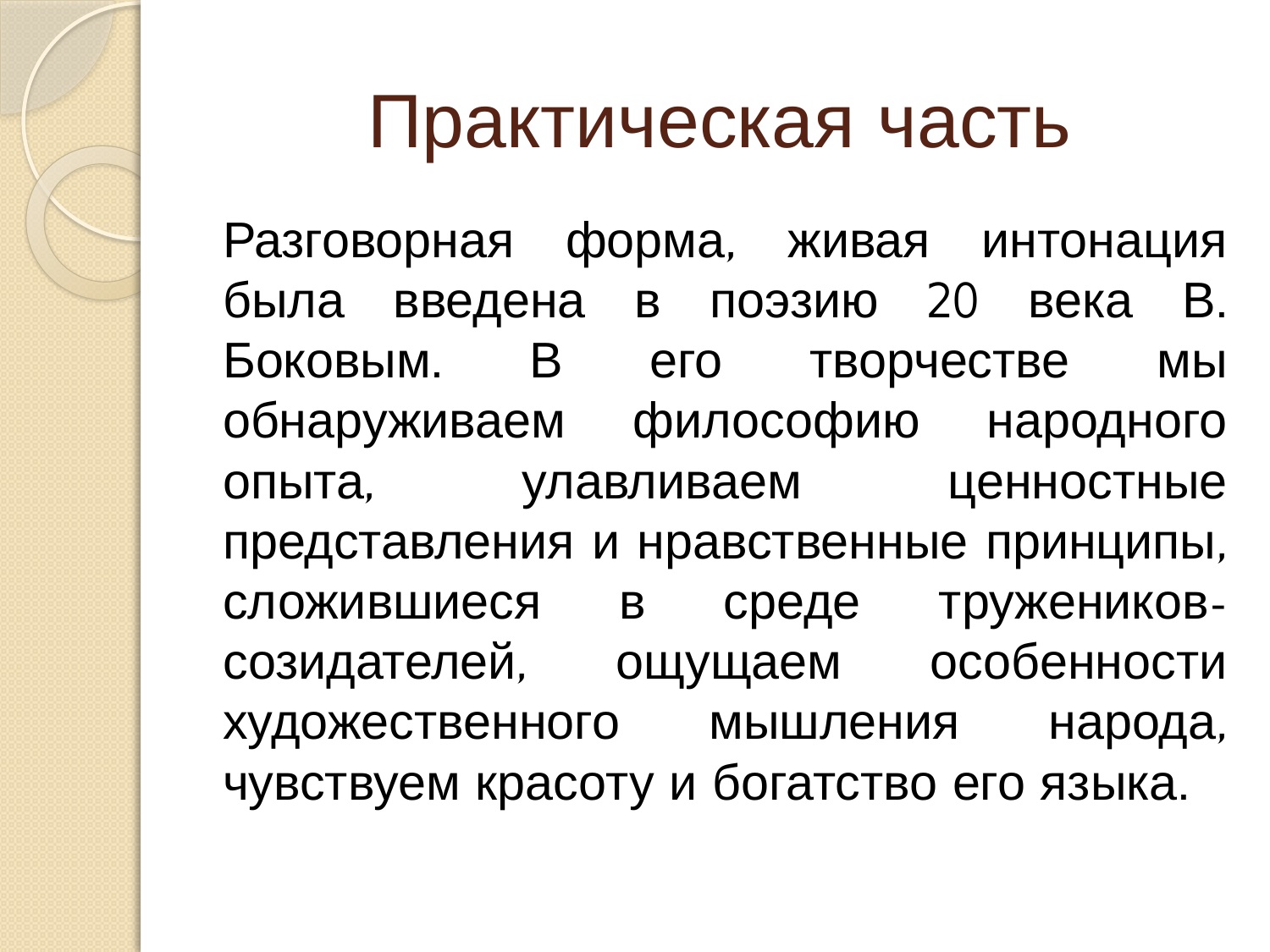

# Практическая часть
Разговорная форма, живая интонация была введена в поэзию 20 века В. Боковым. В его творчестве мы обнаруживаем философию народного опыта, улавливаем ценностные представления и нравственные принципы, сложившиеся в среде тружеников-созидателей, ощущаем особенности художественного мышления народа, чувствуем красоту и богатство его языка.